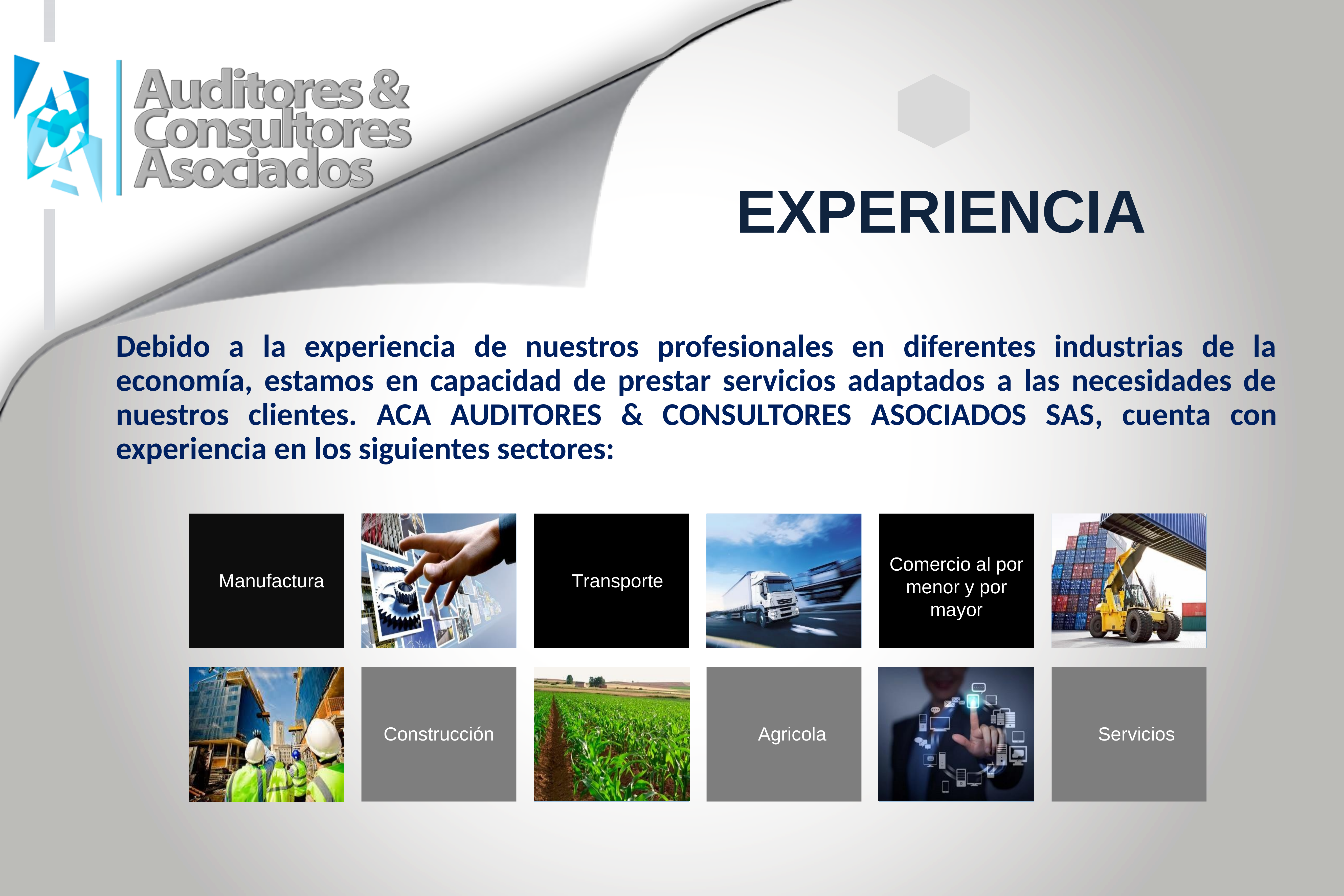

EXPERIENCIA
Debido a la experiencia de nuestros profesionales en diferentes industrias de la economía, estamos en capacidad de prestar servicios adaptados a las necesidades de nuestros clientes. ACA AUDITORES & CONSULTORES ASOCIADOS SAS, cuenta con experiencia en los siguientes sectores:
Manufactura

Transporte

Comercio al por menor y por mayor

Construcción

Agricola

Servicios